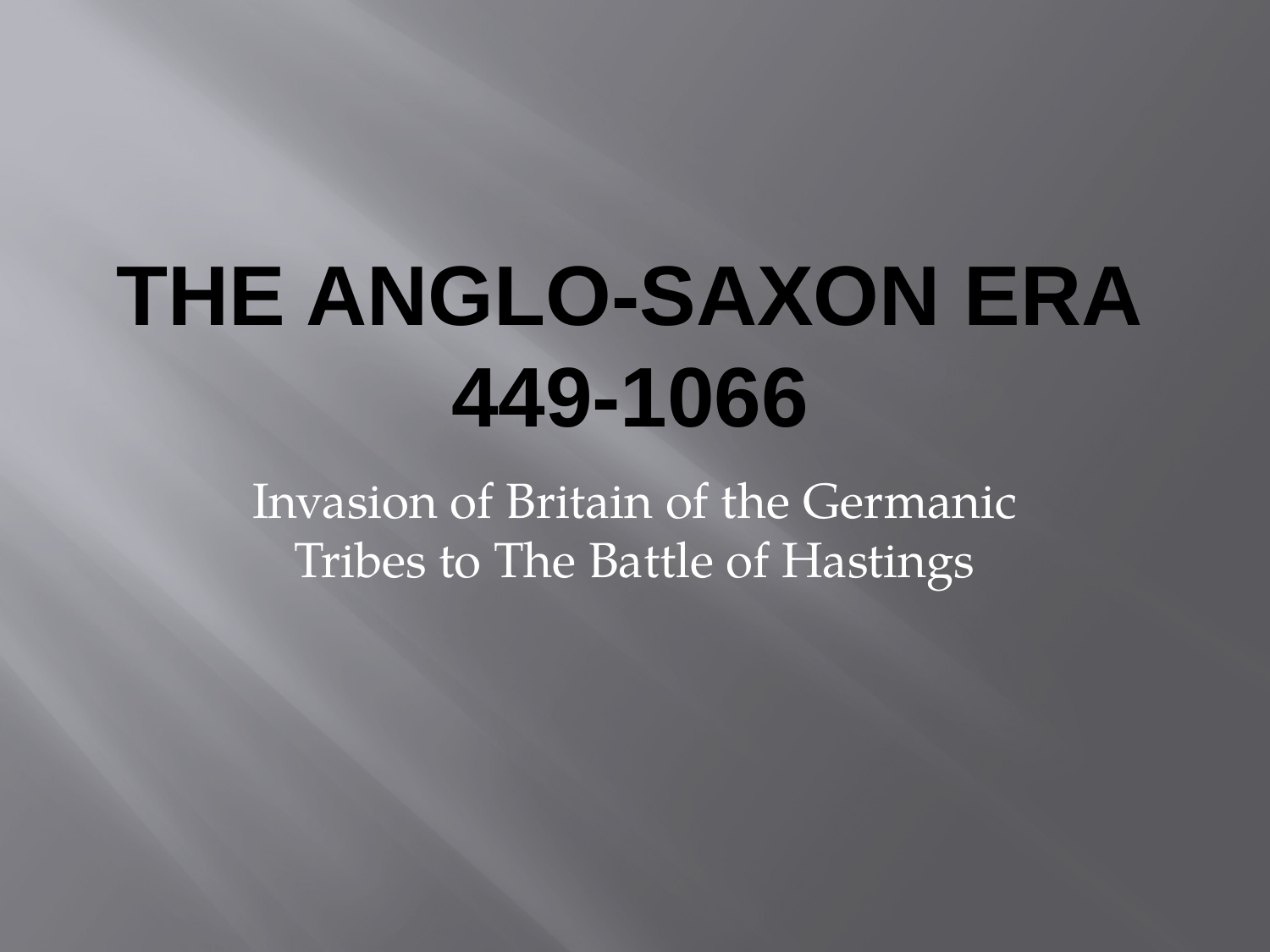

# The anglo-saxon era 449-1066
Invasion of Britain of the Germanic Tribes to The Battle of Hastings